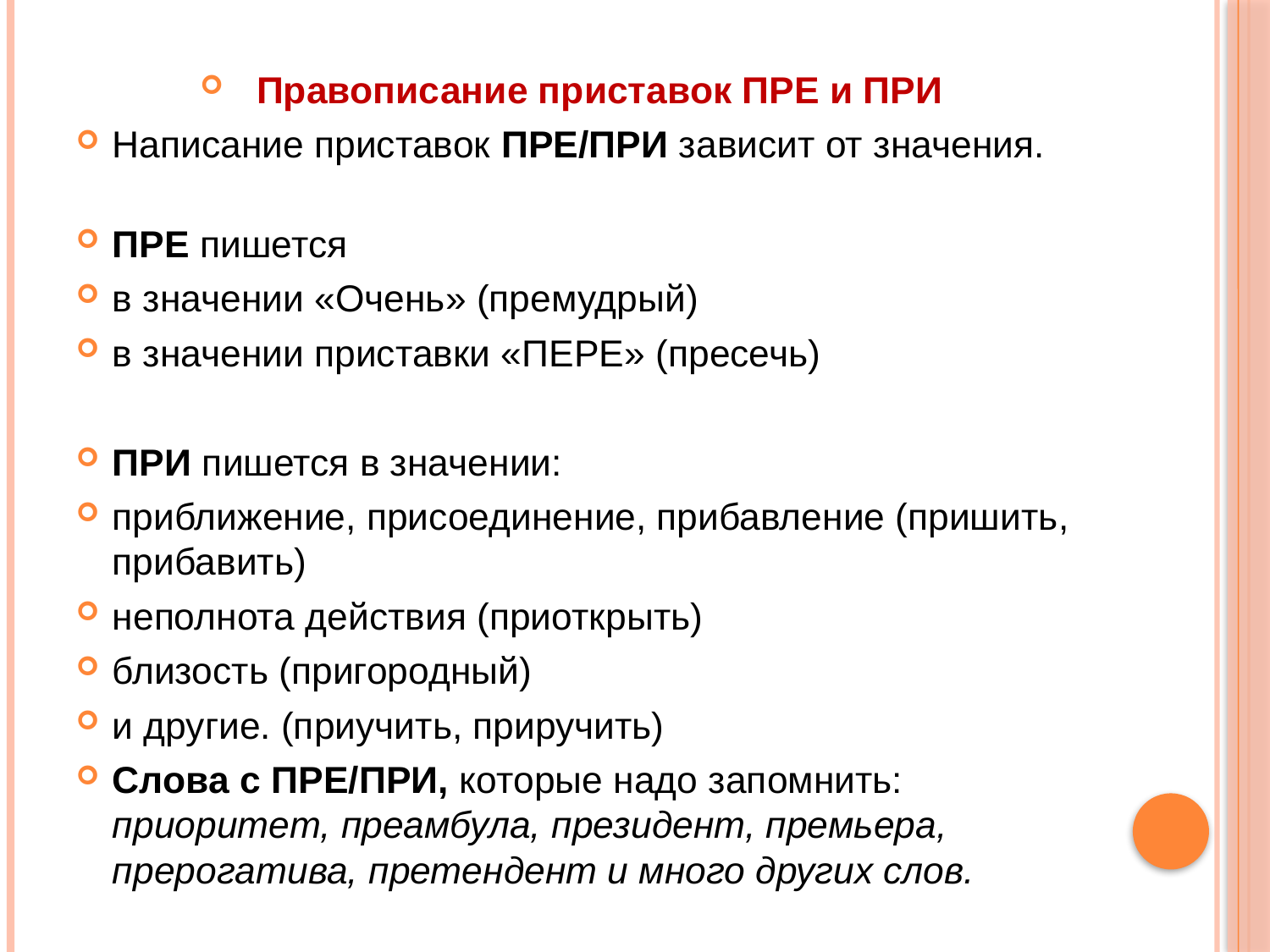

Правописание приставок ПРЕ и ПРИ
Написание приставок ПРЕ/ПРИ зависит от значения.
ПРЕ пишется
в значении «Очень» (премудрый)
в значении приставки «ПЕРЕ» (пресечь)

ПРИ пишется в значении:
приближение, присоединение, прибавление (пришить, прибавить)
неполнота действия (приоткрыть)
близость (пригородный)
и другие. (приучить, приручить)
Слова с ПРЕ/ПРИ, которые надо запомнить: приоритет, преамбула, президент, премьера, прерогатива, претендент и много других слов.